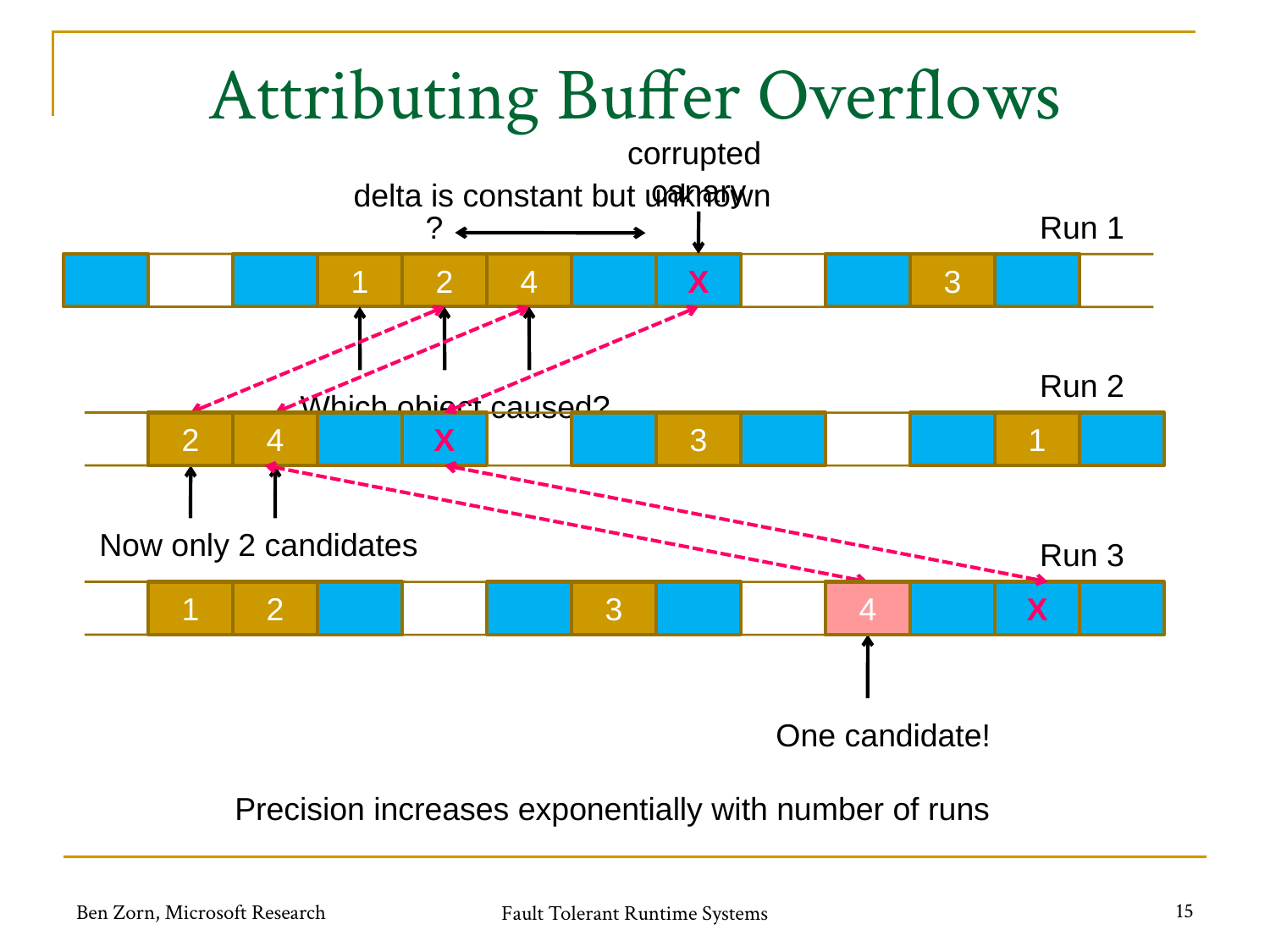

# Attributing Buffer Overflows
corrupted
canary
delta is constant but unknown
?
Run 1

1
2
4

X

3

Which object caused?
Run 2
2
4

X

3

1

2
4
Now only 2 candidates
Run 3
1

3

4

X

2
4
4
One candidate!
Precision increases exponentially with number of runs
Ben Zorn, Microsoft Research
15
Fault Tolerant Runtime Systems